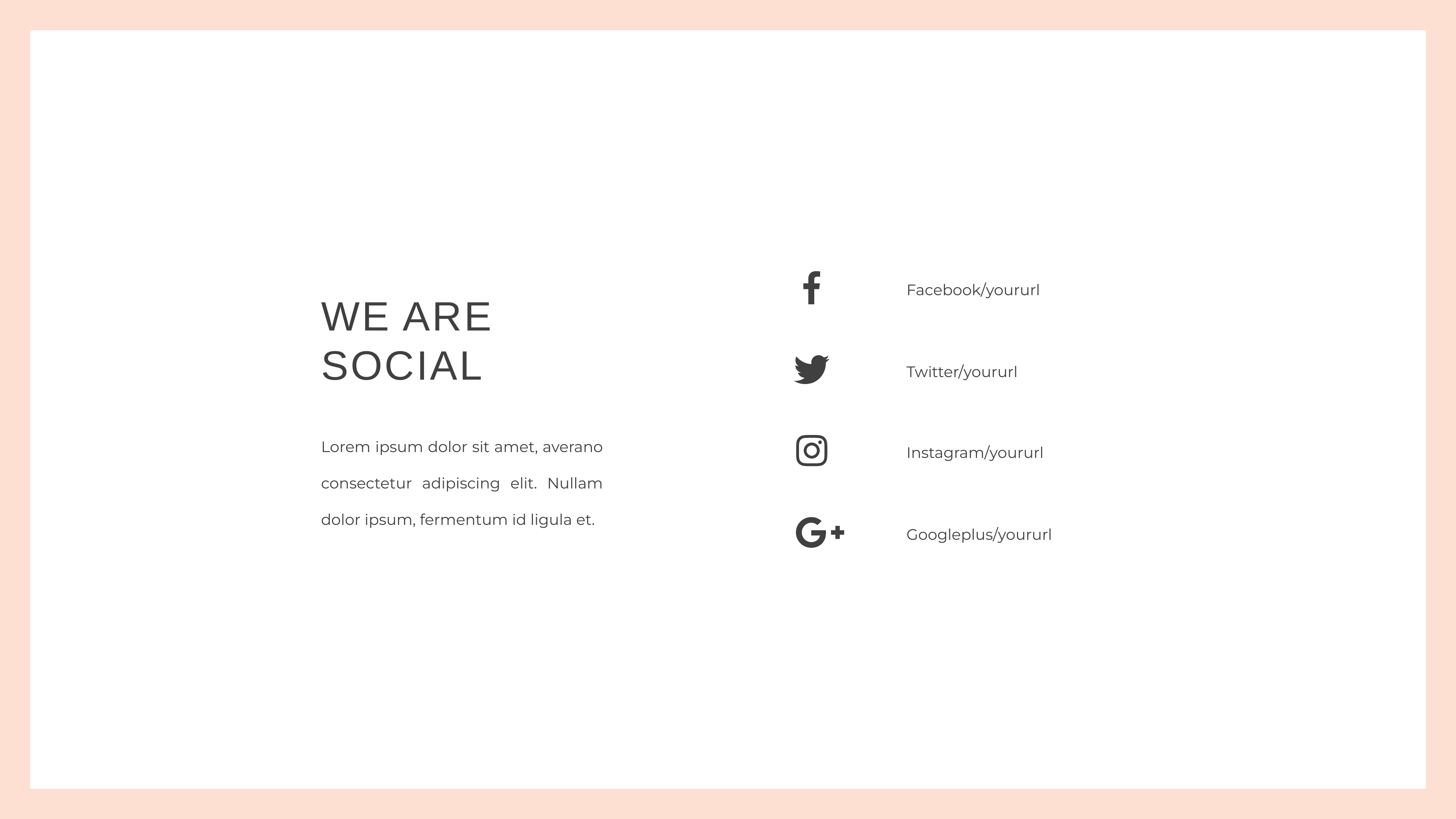

Facebook/yoururl
WE ARE
SOCIAL

Twitter/yoururl
Lorem ipsum dolor sit amet, averano consectetur adipiscing elit. Nullam dolor ipsum, fermentum id ligula et.

Instagram/yoururl

Googleplus/yoururl